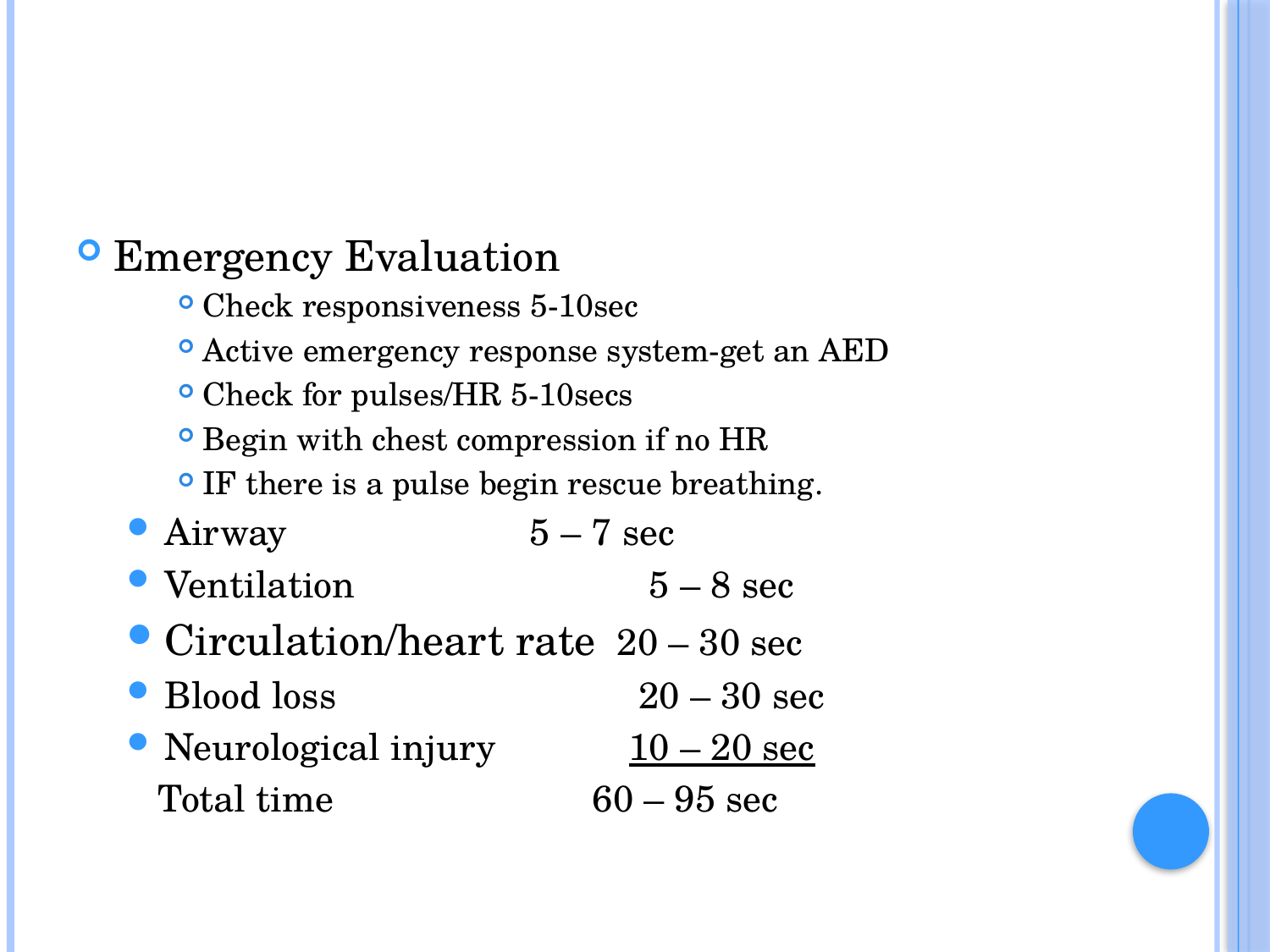

#
Emergency Evaluation
Check responsiveness 5-10sec
Active emergency response system-get an AED
Check for pulses/HR 5-10secs
Begin with chest compression if no HR
IF there is a pulse begin rescue breathing.
Airway	                       5 – 7 sec
Ventilation               	          5 – 8 sec
Circulation/heart rate  20 – 30 sec
Blood loss               	         20 – 30 sec
Neurological injury	        10 – 20 sec
   Total time                         60 – 95 sec